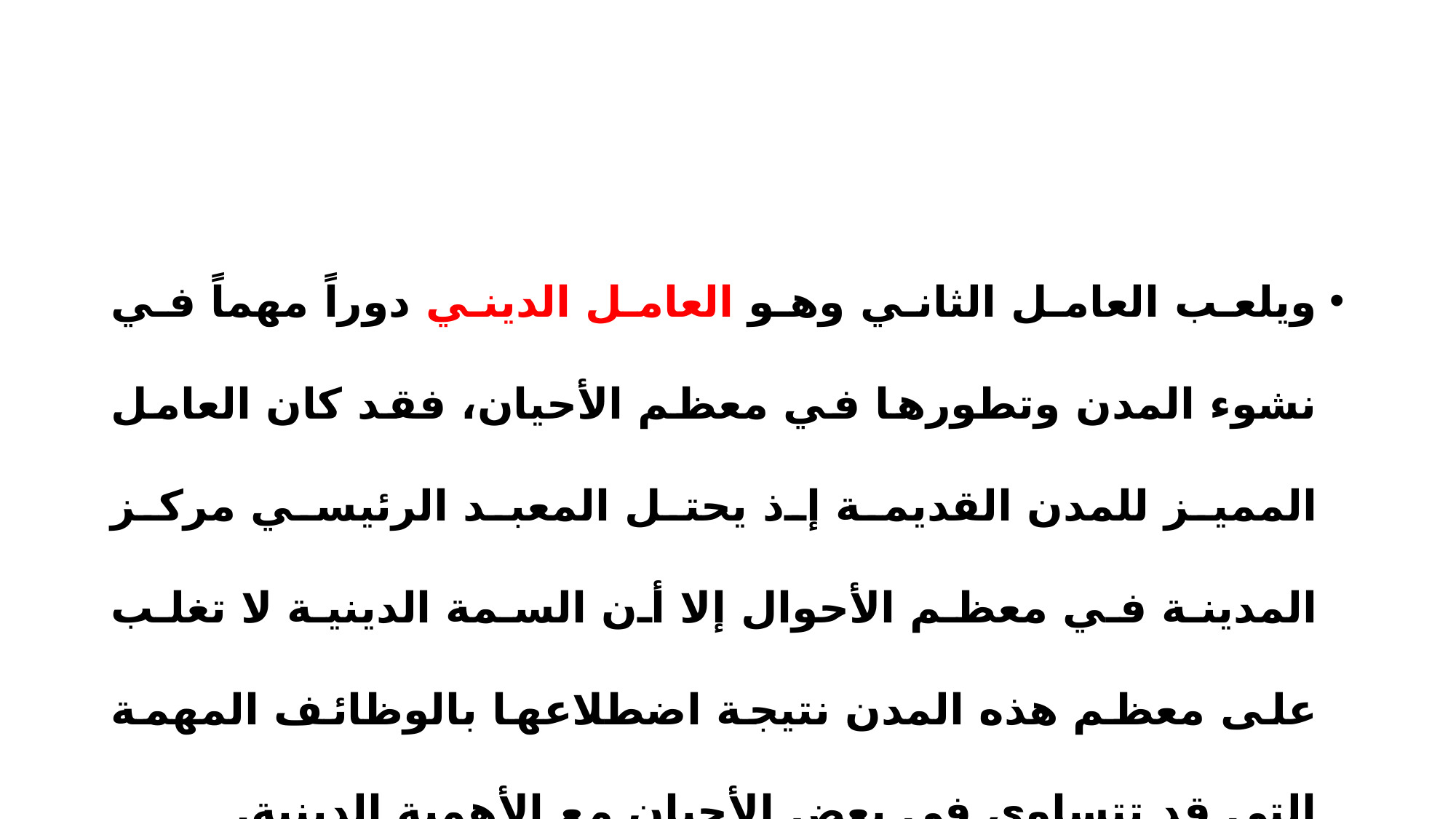

ويلعب العامل الثاني وهو العامل الديني دوراً مهماً في نشوء المدن وتطورها في معظم الأحيان، فقد كان العامل المميز للمدن القديمة إذ يحتل المعبد الرئيسي مركز المدينة في معظم الأحوال إلا أن السمة الدينية لا تغلب على معظم هذه المدن نتيجة اضطلاعها بالوظائف المهمة التي قد تتساوى في بعض الأحيان مع الأهمية الدينية.